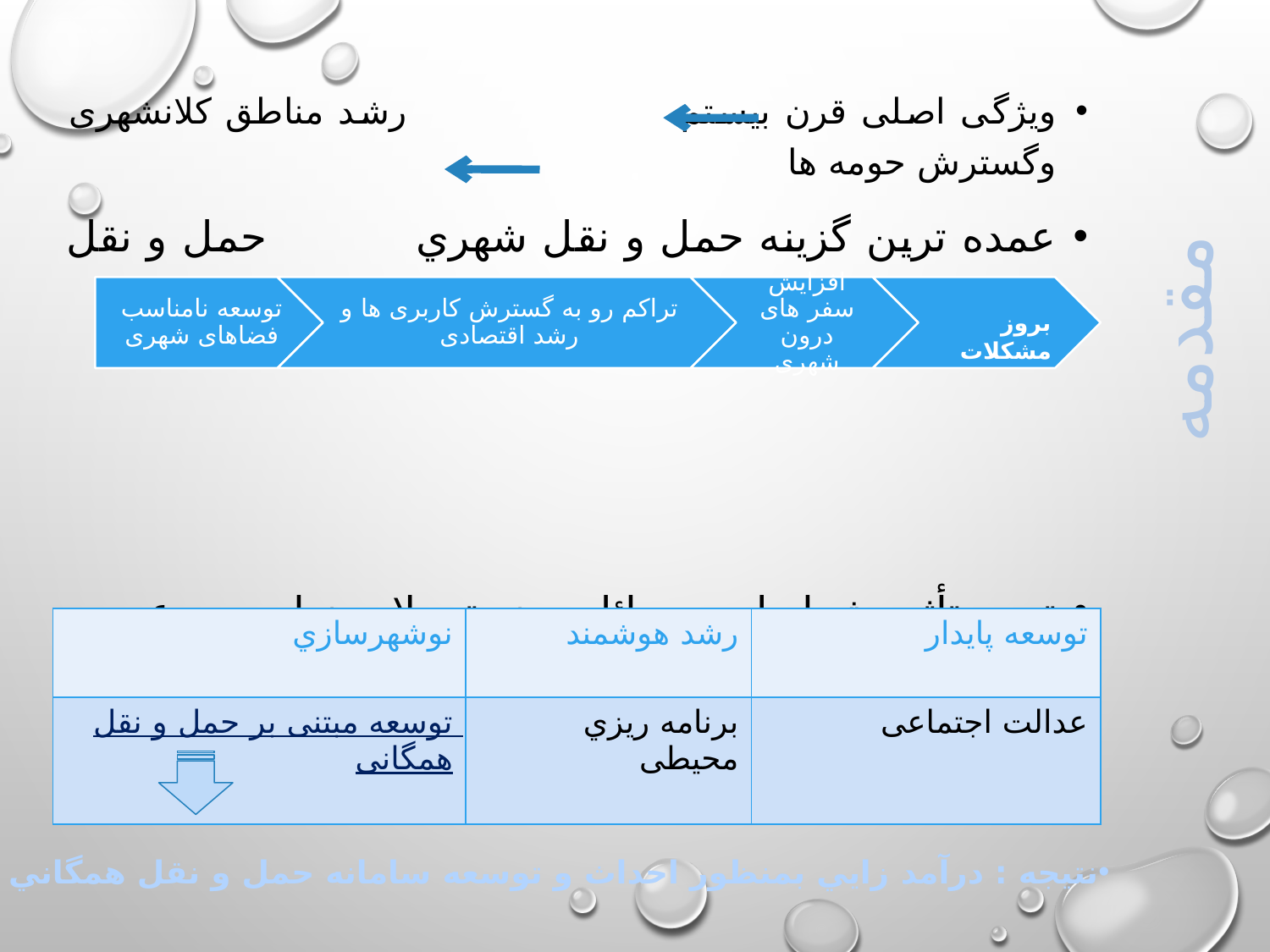

ویژگی اصلی قرن بیستم                   رشد مناطق کلانشهری وگسترش حومه ها
عمده ترين گزينه حمل و نقل شهري          حمل و نقل موتوري

تحت تأثیر شرایط و مسائل روز، تحولات زیادي در عرصه برنامه ریزي شهري ایجاد شده است و به فراخور آن رویکردها و گرایشهاي جدیدي نیز در مقاطع مختلف زمانی ظهور یافته است .

توسعه نامناسب فضاهای شهری
تراکم رو به گسترش کاربری ها و رشد اقتصادی
افزایش سفر های درون شهری

بروز مشکلات
# مقدمه
| نوشهرسازي | رشد هوشمند | توسعه پایدار |
| --- | --- | --- |
| توسعه مبتنی بر حمل و نقل همگانی | برنامه ریزي محیطی | عدالت اجتماعی |

نتیجه : درآمد زايي بمنظور احداث و توسعه سامانه حمل و نقل همگاني